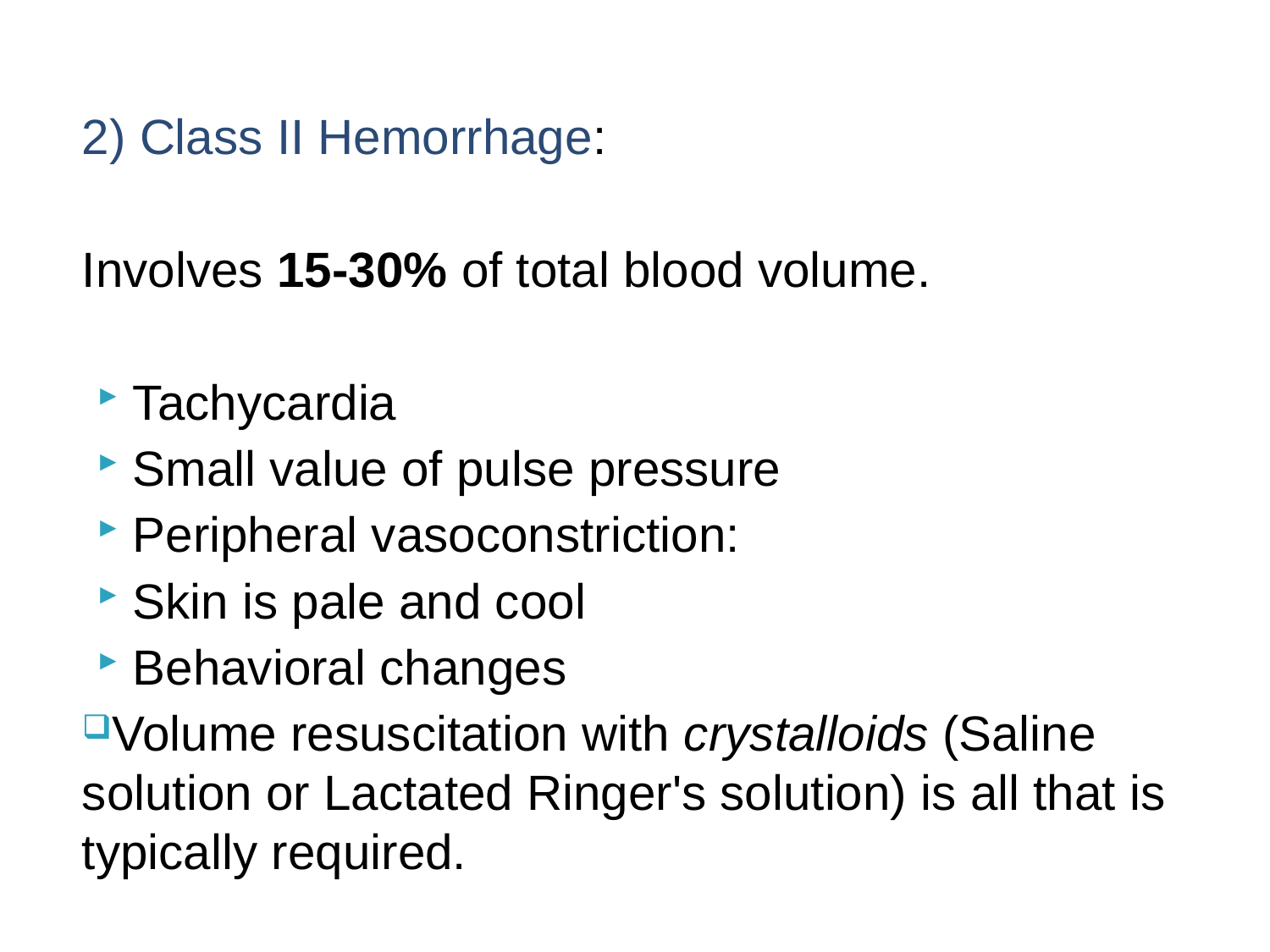

2) Class II Hemorrhage:

Involves 15-30% of total blood volume.

Tachycardia
Small value of pulse pressure
Peripheral vasoconstriction:
Skin is pale and cool
Behavioral changes
Volume resuscitation with crystalloids (Saline solution or Lactated Ringer's solution) is all that is typically required.